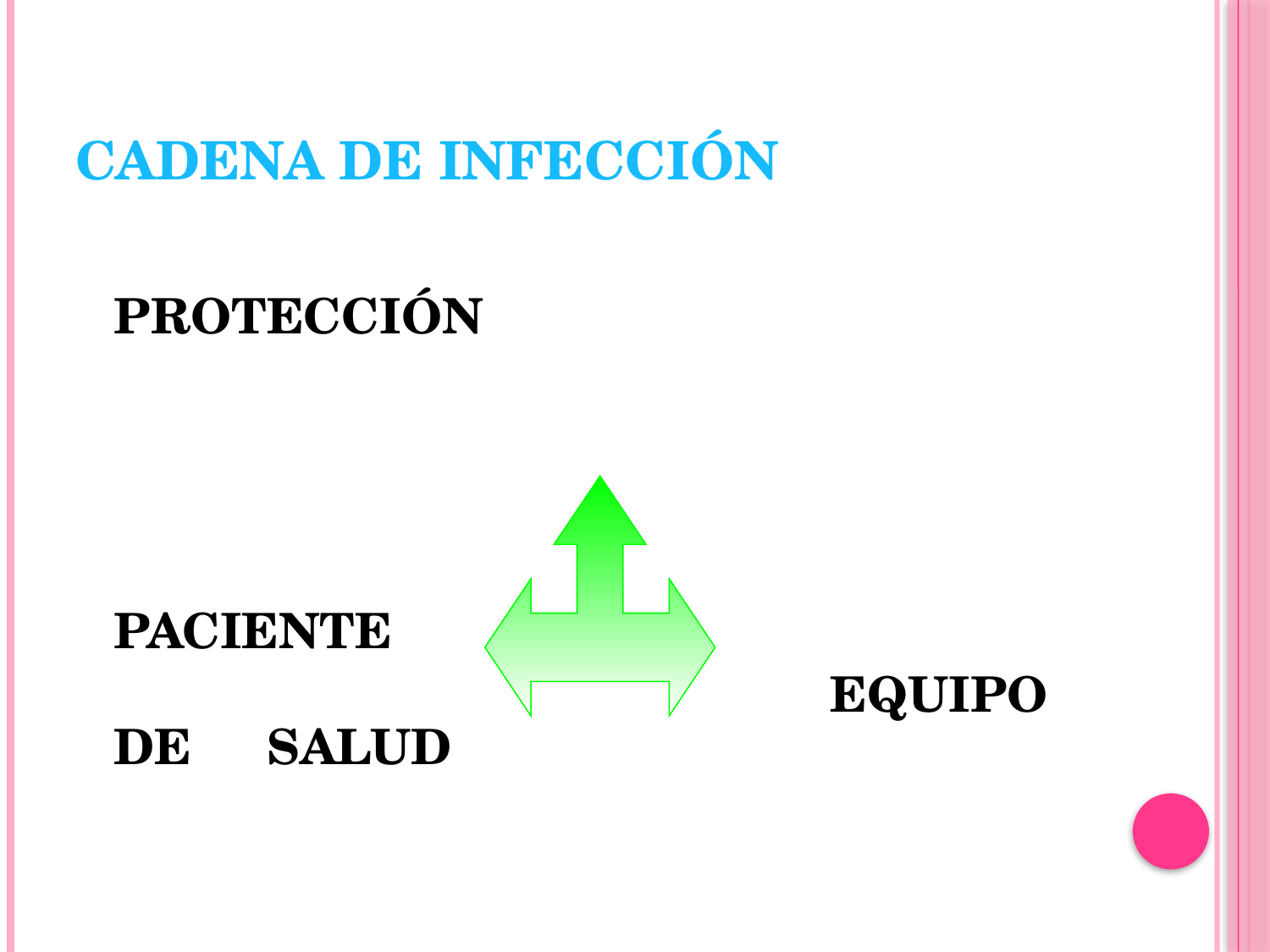

# Cadena de Infección

				PROTECCIÓN

	PACIENTE
                                                      EQUIPO DE 						  SALUD